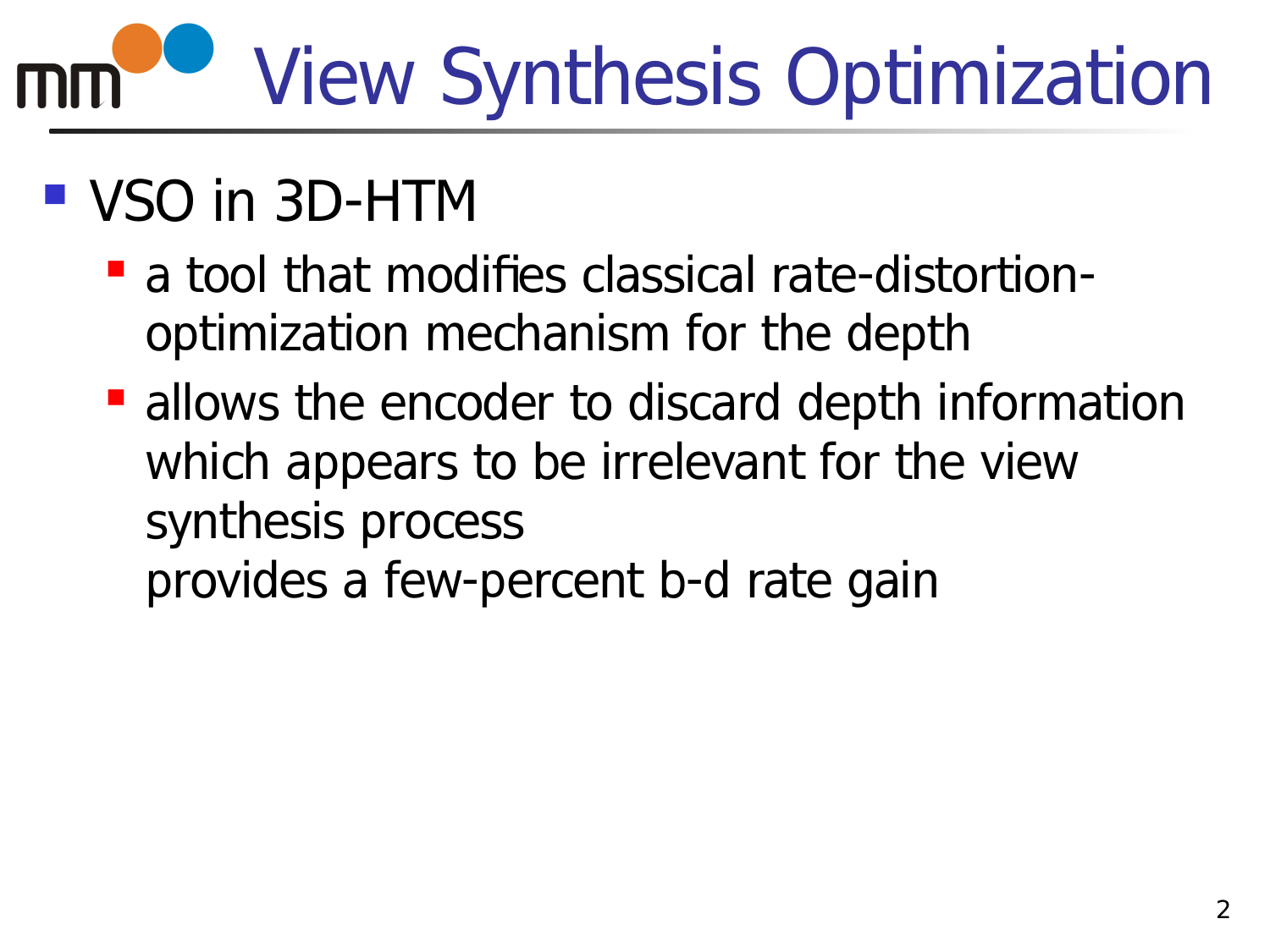

# View Synthesis Optimization
VSO in 3D-HTM
a tool that modifies classical rate-distortion-optimization mechanism for the depth
allows the encoder to discard depth information which appears to be irrelevant for the view synthesis process
provides a few-percent b-d rate gain
2